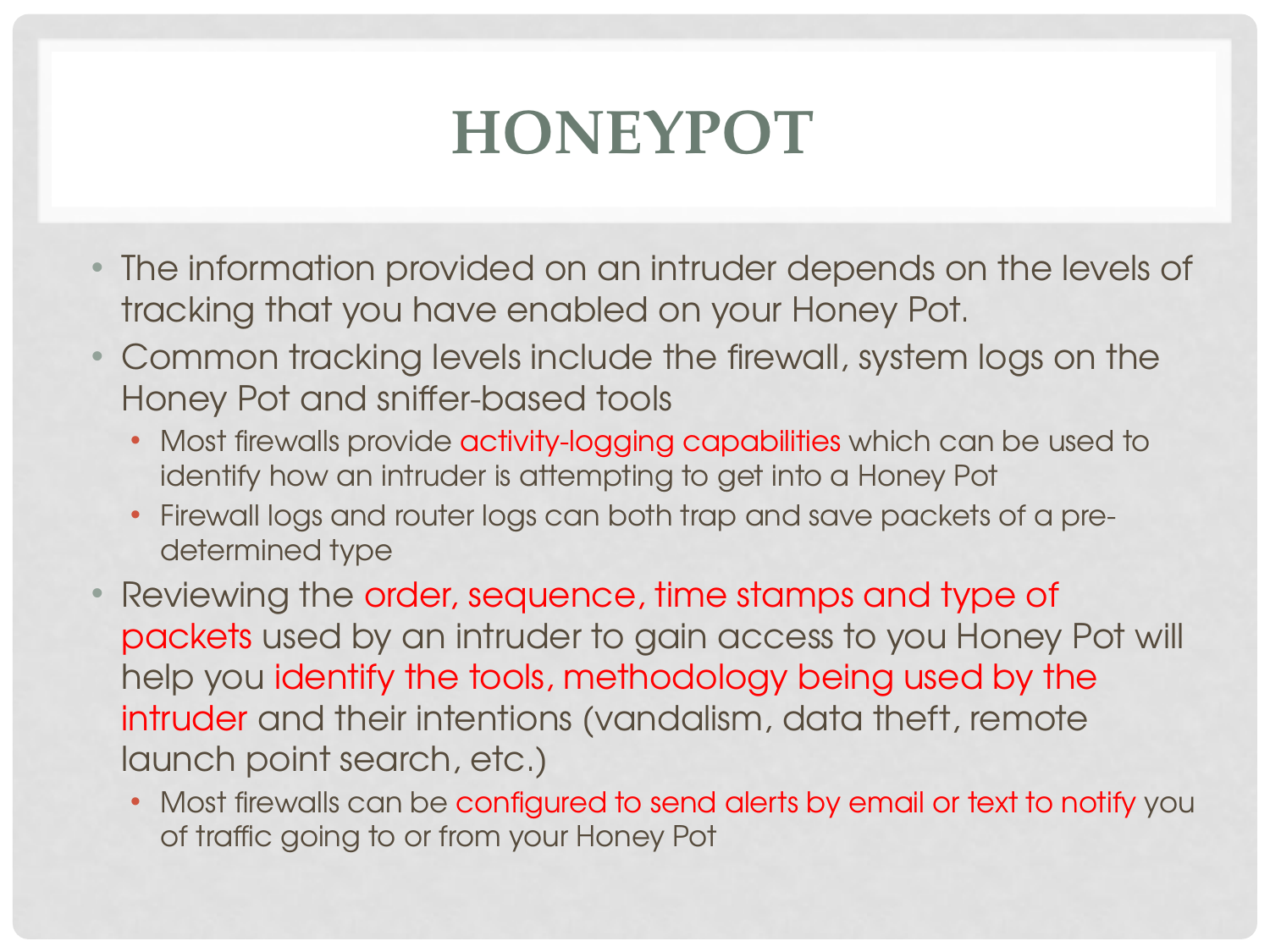

# Honeypot
The information provided on an intruder depends on the levels of tracking that you have enabled on your Honey Pot.
Common tracking levels include the firewall, system logs on the Honey Pot and sniffer-based tools
Most firewalls provide activity-logging capabilities which can be used to identify how an intruder is attempting to get into a Honey Pot
Firewall logs and router logs can both trap and save packets of a pre-determined type
Reviewing the order, sequence, time stamps and type of packets used by an intruder to gain access to you Honey Pot will help you identify the tools, methodology being used by the intruder and their intentions (vandalism, data theft, remote launch point search, etc.)
Most firewalls can be configured to send alerts by email or text to notify you of traffic going to or from your Honey Pot